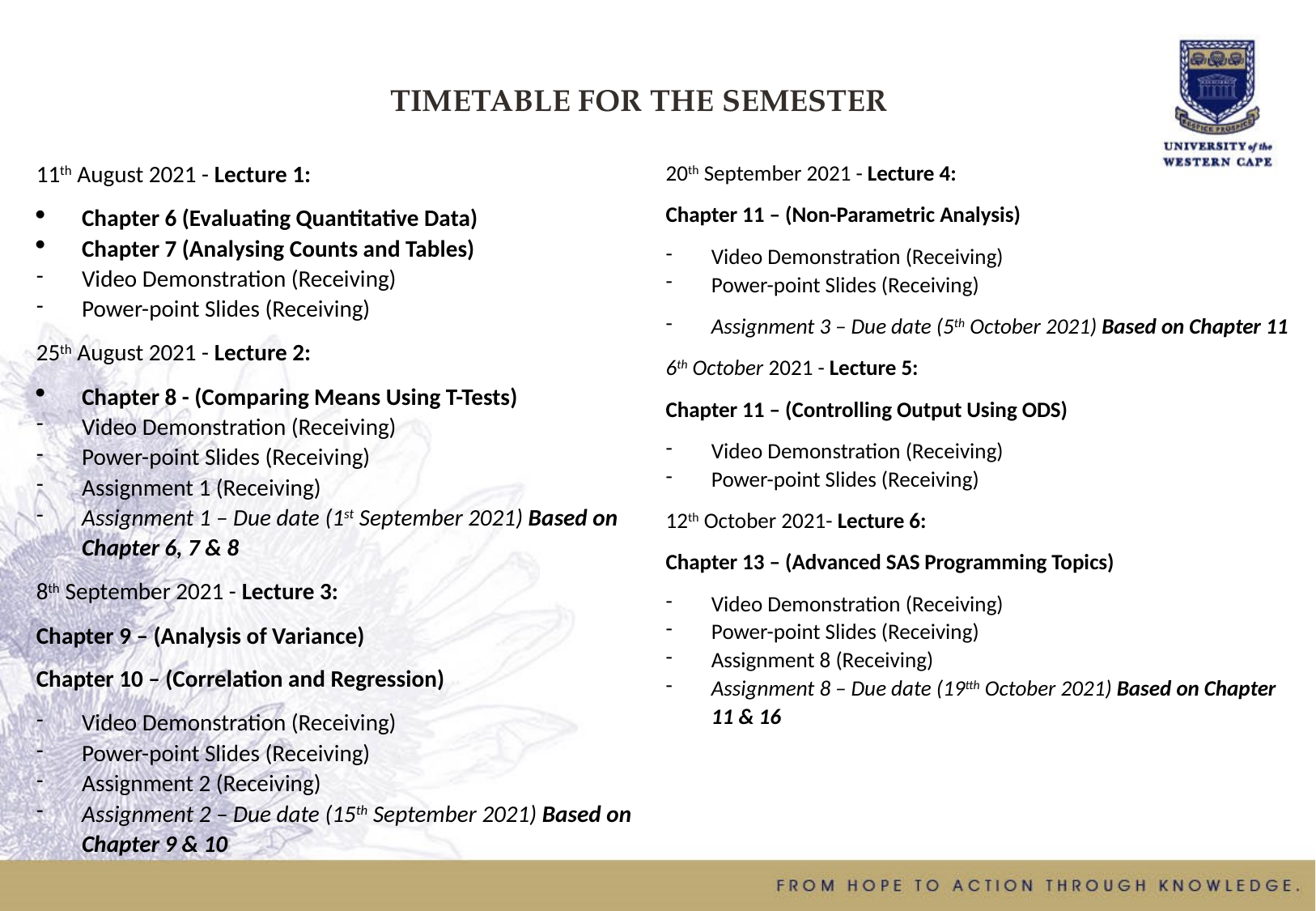

Timetable for the Semester
11th August 2021 - Lecture 1:
Chapter 6 (Evaluating Quantitative Data)
Chapter 7 (Analysing Counts and Tables)
Video Demonstration (Receiving)
Power-point Slides (Receiving)
25th August 2021 - Lecture 2:
Chapter 8 - (Comparing Means Using T-Tests)
Video Demonstration (Receiving)
Power-point Slides (Receiving)
Assignment 1 (Receiving)
Assignment 1 – Due date (1st September 2021) Based on Chapter 6, 7 & 8
8th September 2021 - Lecture 3:
Chapter 9 – (Analysis of Variance)
Chapter 10 – (Correlation and Regression)
Video Demonstration (Receiving)
Power-point Slides (Receiving)
Assignment 2 (Receiving)
Assignment 2 – Due date (15th September 2021) Based on Chapter 9 & 10
20th September 2021 - Lecture 4:
Chapter 11 – (Non-Parametric Analysis)
Video Demonstration (Receiving)
Power-point Slides (Receiving)
Assignment 3 – Due date (5th October 2021) Based on Chapter 11
6th October 2021 - Lecture 5:
Chapter 11 – (Controlling Output Using ODS)
Video Demonstration (Receiving)
Power-point Slides (Receiving)
12th October 2021- Lecture 6:
Chapter 13 – (Advanced SAS Programming Topics)
Video Demonstration (Receiving)
Power-point Slides (Receiving)
Assignment 8 (Receiving)
Assignment 8 – Due date (19tth October 2021) Based on Chapter 11 & 16